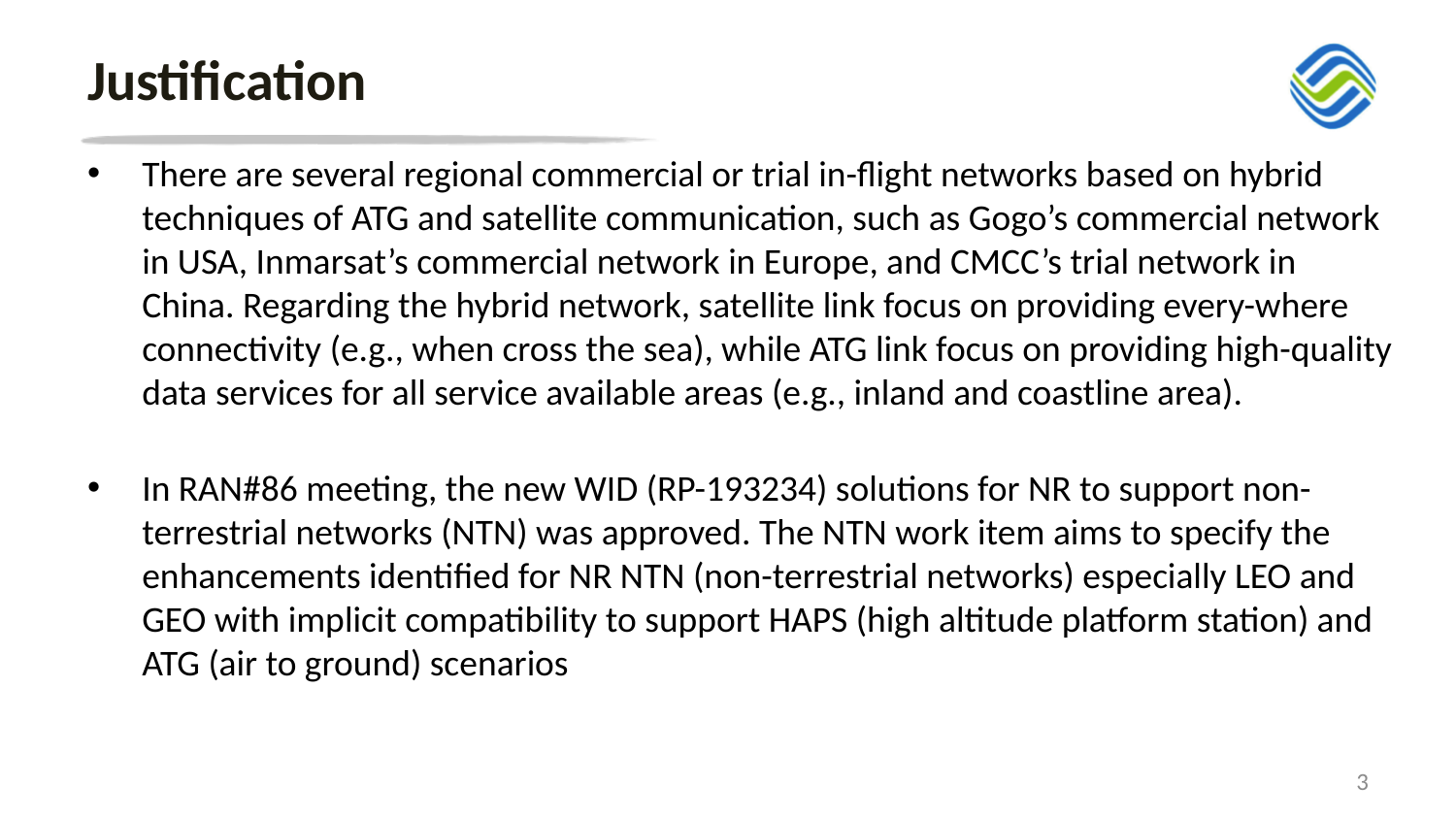

# Justification

There are several regional commercial or trial in-flight networks based on hybrid techniques of ATG and satellite communication, such as Gogo’s commercial network in USA, Inmarsat’s commercial network in Europe, and CMCC’s trial network in China. Regarding the hybrid network, satellite link focus on providing every-where connectivity (e.g., when cross the sea), while ATG link focus on providing high-quality data services for all service available areas (e.g., inland and coastline area).

In RAN#86 meeting, the new WID (RP-193234) solutions for NR to support non-terrestrial networks (NTN) was approved. The NTN work item aims to specify the enhancements identified for NR NTN (non-terrestrial networks) especially LEO and GEO with implicit compatibility to support HAPS (high altitude platform station) and ATG (air to ground) scenarios

3